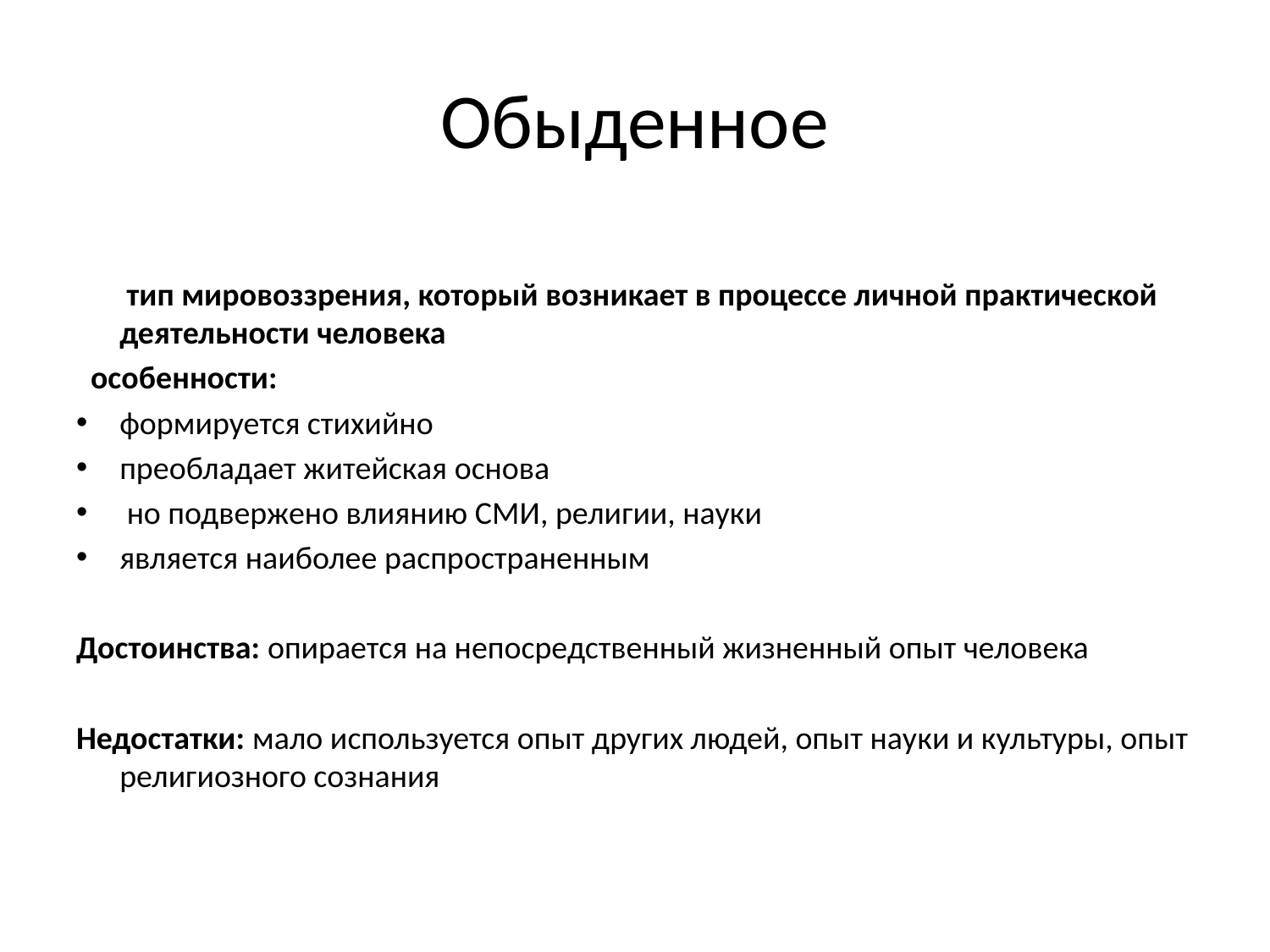

# Обыденное

       тип мировоззрения, который возникает в процессе личной практической деятельности человека
  особенности:
формируется стихийно
преобладает житейская основа
 но подвержено влиянию СМИ, религии, науки
является наиболее распространенным

Достоинства: опирается на непосредственный жизненный опыт человека

Недостатки: мало используется опыт других людей, опыт науки и культуры, опыт религиозного сознания